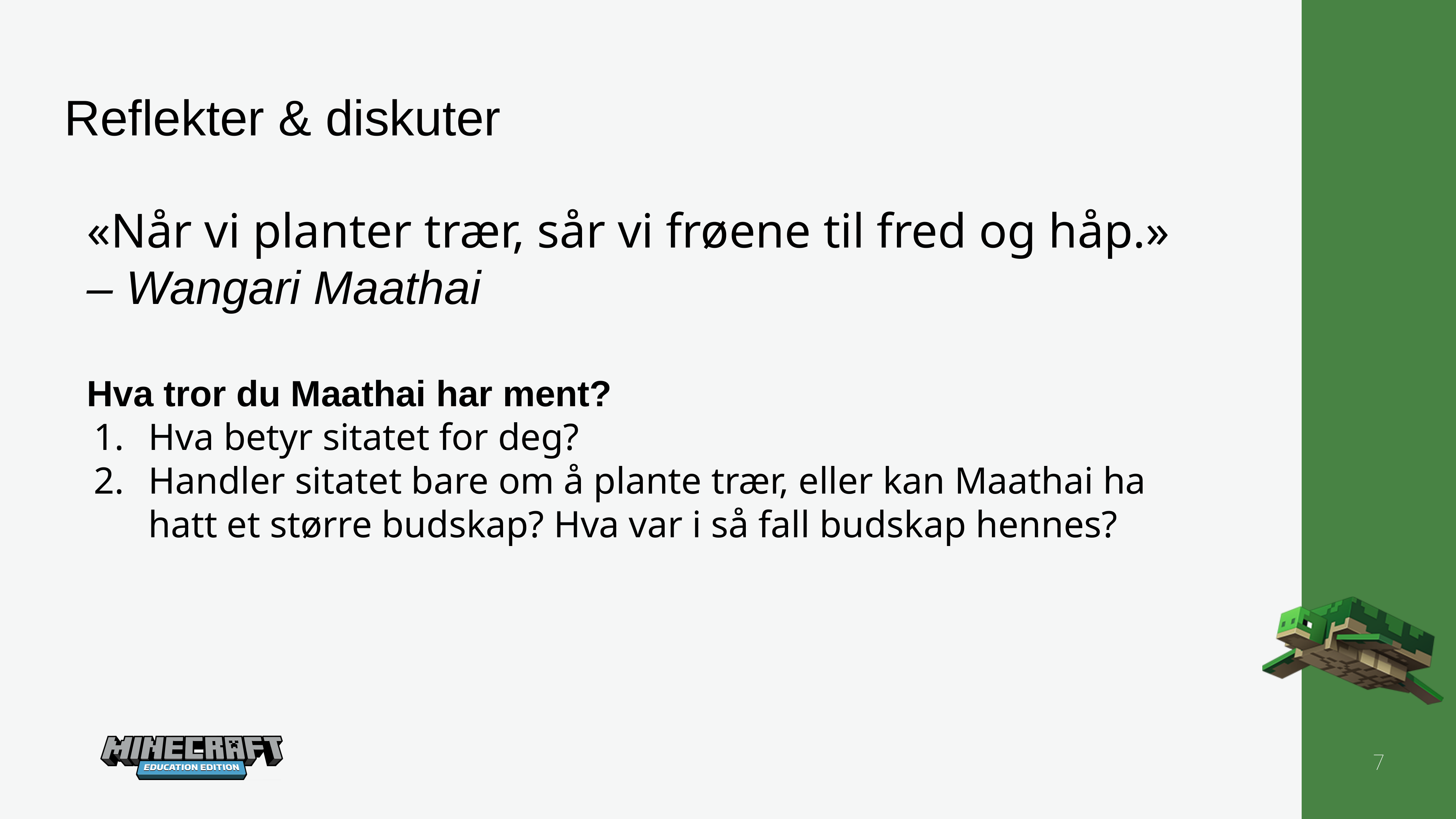

Reflekter & diskuter
«Når vi planter trær, sår vi frøene til fred og håp.» – Wangari Maathai
Hva tror du Maathai har ment?
Hva betyr sitatet for deg?
Handler sitatet bare om å plante trær, eller kan Maathai ha hatt et større budskap? Hva var i så fall budskap hennes?
7